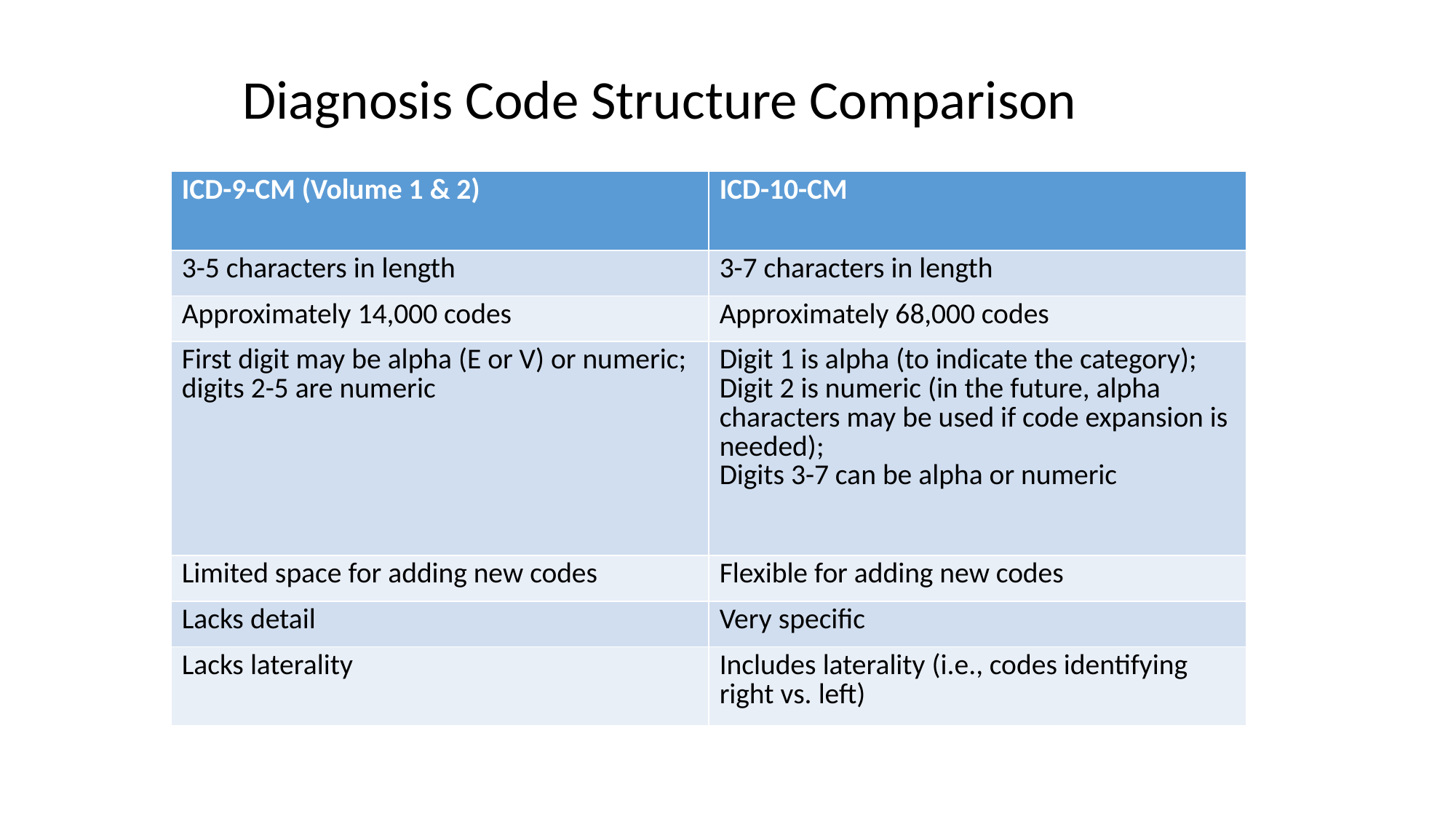

# Diagnosis Code Structure Comparison
| ICD-9-CM (Volume 1 & 2) | ICD-10-CM |
| --- | --- |
| 3-5 characters in length | 3-7 characters in length |
| Approximately 14,000 codes | Approximately 68,000 codes |
| First digit may be alpha (E or V) or numeric; digits 2-5 are numeric | Digit 1 is alpha (to indicate the category); Digit 2 is numeric (in the future, alpha characters may be used if code expansion is needed); Digits 3-7 can be alpha or numeric |
| Limited space for adding new codes | Flexible for adding new codes |
| Lacks detail | Very specific |
| Lacks laterality | Includes laterality (i.e., codes identifying right vs. left) |